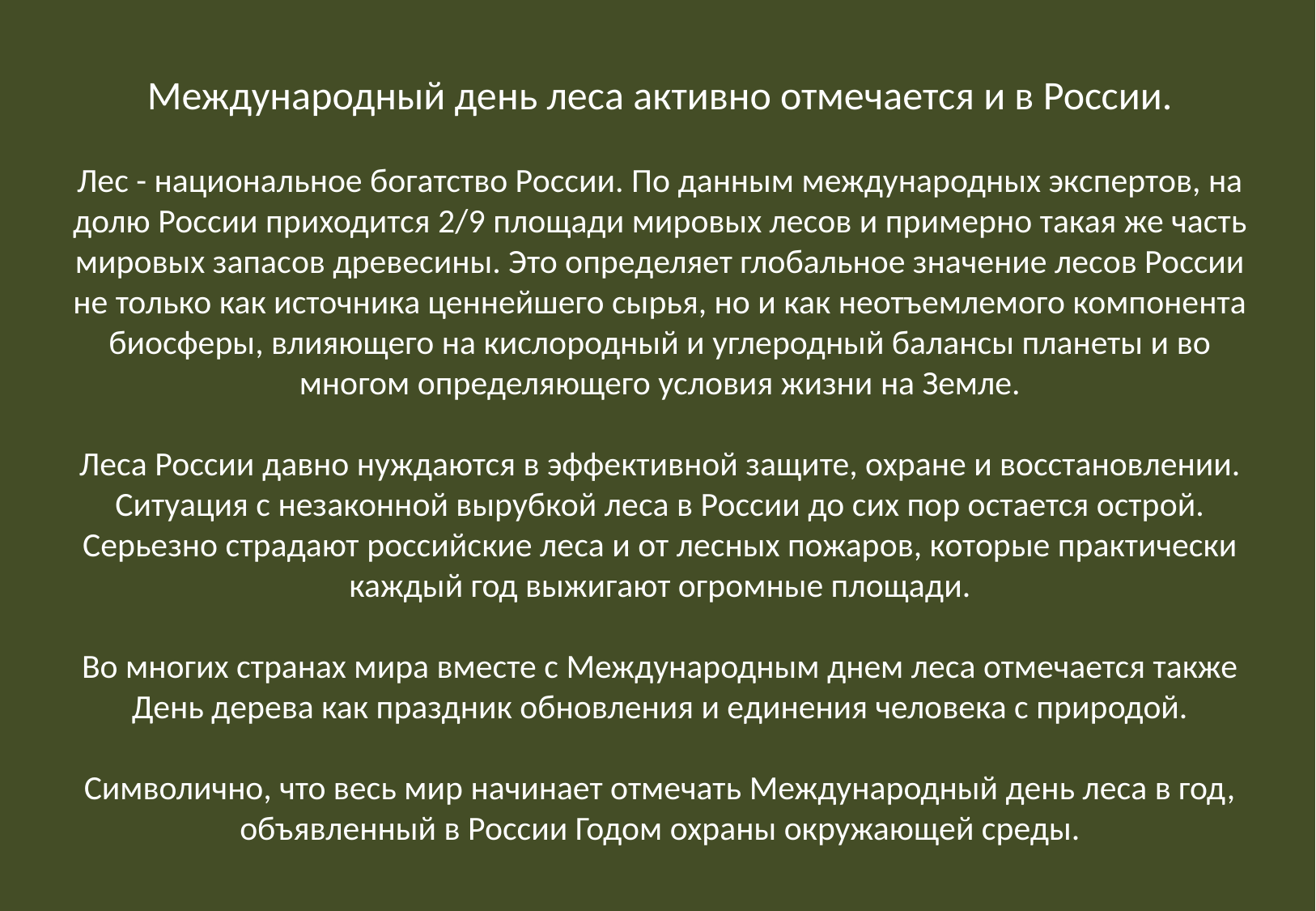

Международный день леса активно отмечается и в России.

Лес - национальное богатство России. По данным международных экспертов, на долю России приходится 2/9 площади мировых лесов и примерно такая же часть мировых запасов древесины. Это определяет глобальное значение лесов России не только как источника ценнейшего сырья, но и как неотъемлемого компонента биосферы, влияющего на кислородный и углеродный балансы планеты и во многом определяющего условия жизни на Земле.

Леса России давно нуждаются в эффективной защите, охране и восстановлении. Ситуация с незаконной вырубкой леса в России до сих пор остается острой. Серьезно страдают российские леса и от лесных пожаров, которые практически каждый год выжигают огромные площади.

Во многих странах мира вместе с Международным днем леса отмечается также День дерева как праздник обновления и единения человека с природой.

Символично, что весь мир начинает отмечать Международный день леса в год, объявленный в России Годом охраны окружающей среды.